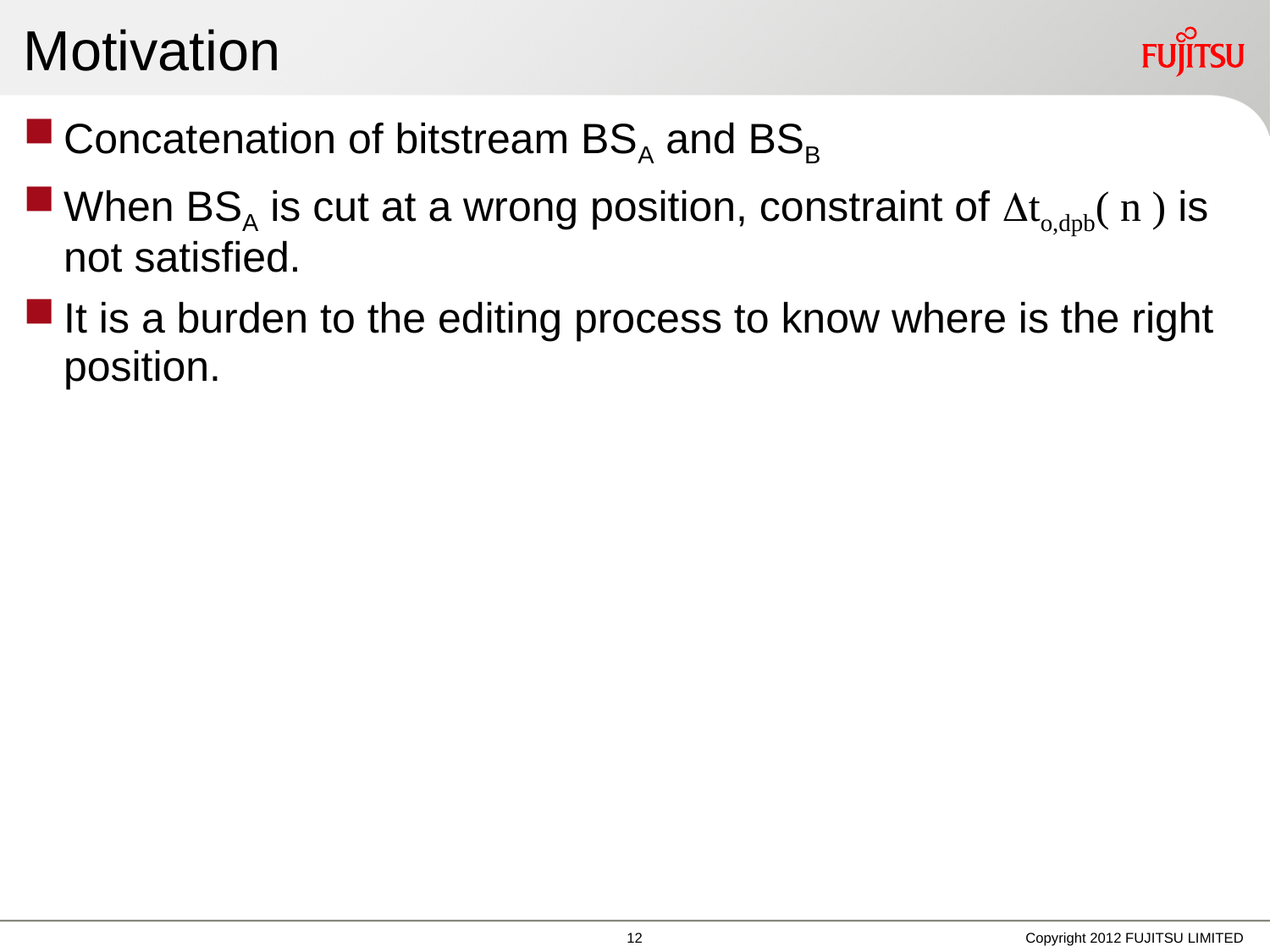

# Motivation
Concatenation of bitstream BSA and BSB
When BSA is cut at a wrong position, constraint of Δto,dpb( n ) is not satisfied.
It is a burden to the editing process to know where is the right position.
12
Copyright 2012 FUJITSU LIMITED